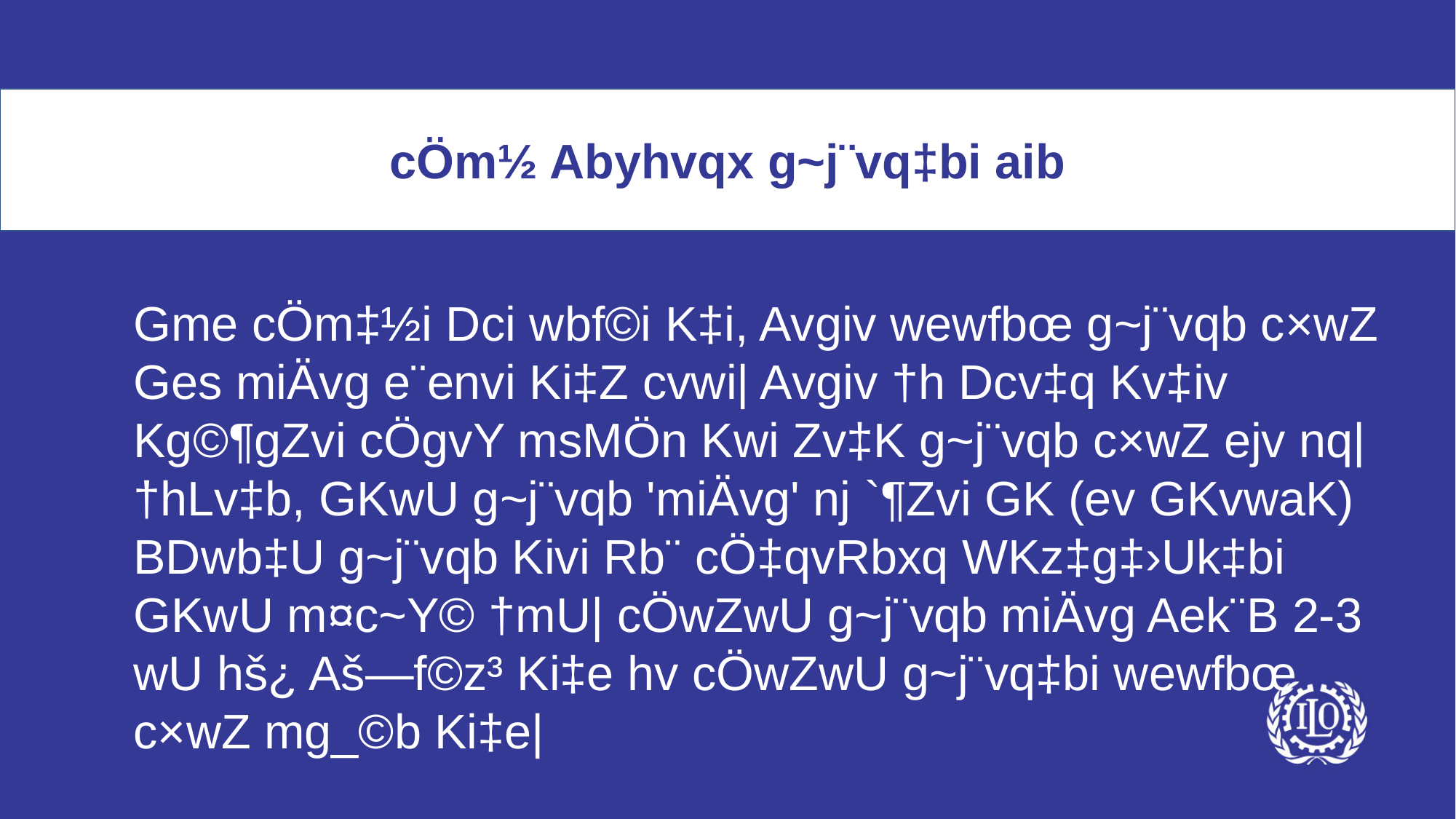

cÖm½ Abyhvqx g~j¨vq‡bi aib
Gme cÖm‡½i Dci wbf©i K‡i, Avgiv wewfbœ g~j¨vqb c×wZ Ges miÄvg e¨envi Ki‡Z cvwi| Avgiv †h Dcv‡q Kv‡iv Kg©¶gZvi cÖgvY msMÖn Kwi Zv‡K g~j¨vqb c×wZ ejv nq| †hLv‡b, GKwU g~j¨vqb 'miÄvg' nj `¶Zvi GK (ev GKvwaK) BDwb‡U g~j¨vqb Kivi Rb¨ cÖ‡qvRbxq WKz‡g‡›Uk‡bi GKwU m¤c~Y© †mU| cÖwZwU g~j¨vqb miÄvg Aek¨B 2-3 wU hš¿ Aš—f©z³ Ki‡e hv cÖwZwU g~j¨vq‡bi wewfbœ c×wZ mg_©b Ki‡e|